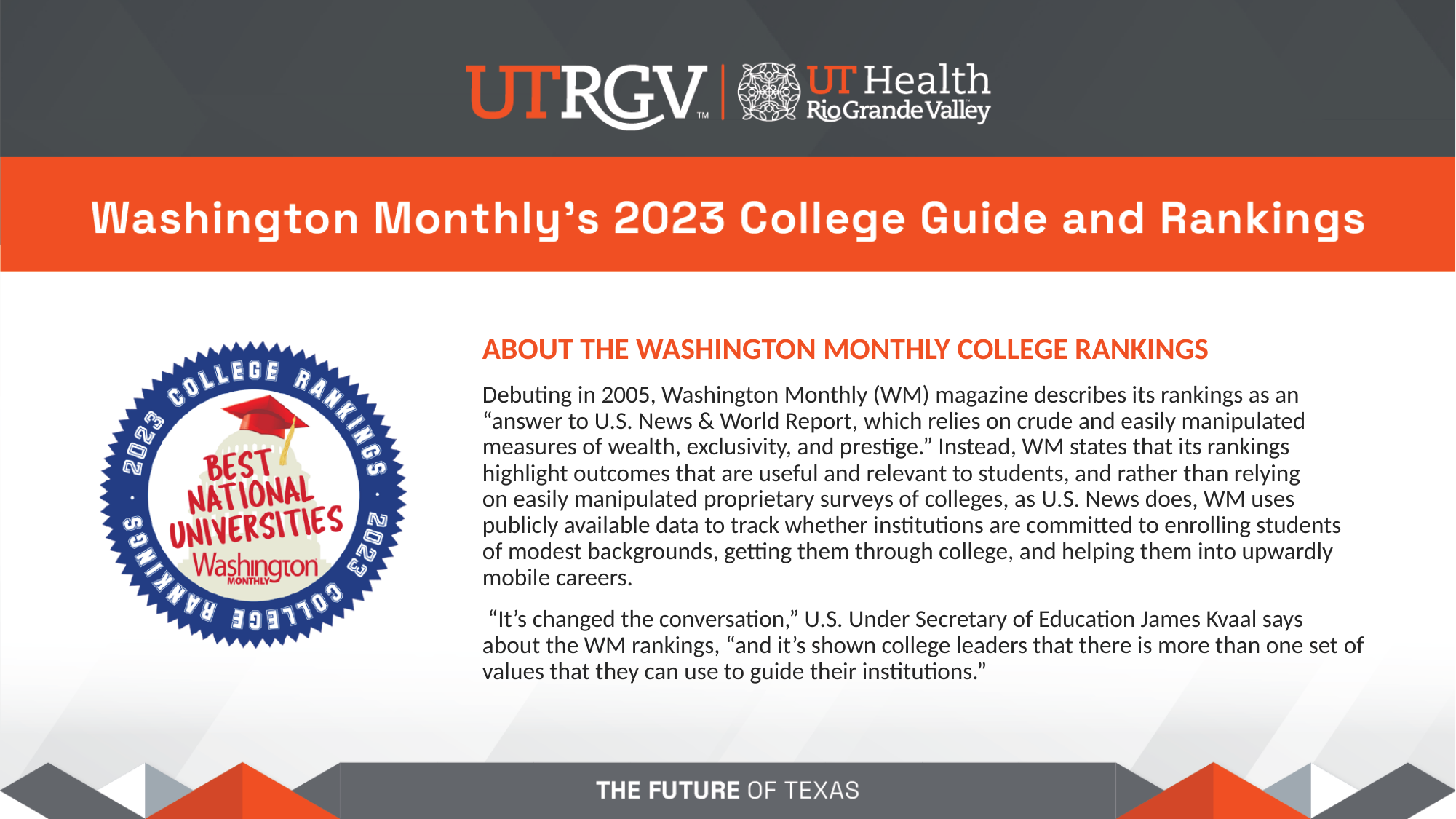

ABOUT THE WASHINGTON MONTHLY COLLEGE RANKINGS
Debuting in 2005, Washington Monthly (WM) magazine describes its rankings as an “answer to U.S. News & World Report, which relies on crude and easily manipulated measures of wealth, exclusivity, and prestige.” Instead, WM states that its rankings highlight outcomes that are useful and relevant to students, and rather than relying on easily manipulated proprietary surveys of colleges, as U.S. News does, WM uses publicly available data to track whether institutions are committed to enrolling students of modest backgrounds, getting them through college, and helping them into upwardly mobile careers.
 “It’s changed the conversation,” U.S. Under Secretary of Education James Kvaal says about the WM rankings, “and it’s shown college leaders that there is more than one set of values that they can use to guide their institutions.”